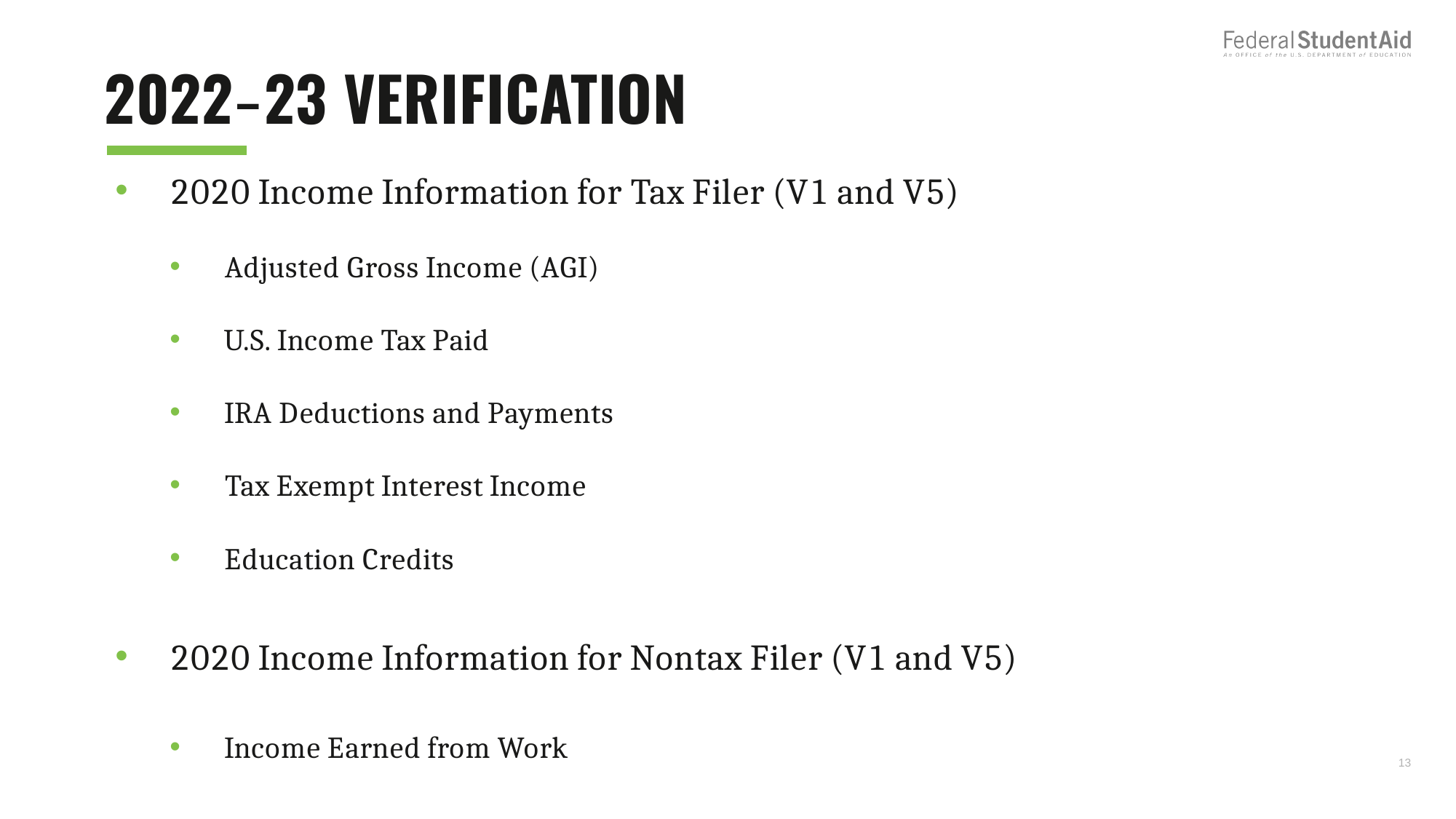

# 2022–23 Verification
2020 Income Information for Tax Filer (V1 and V5)

Adjusted Gross Income (AGI)

U.S. Income Tax Paid

IRA Deductions and Payments

Tax Exempt Interest Income

Education Credits

2020 Income Information for Nontax Filer (V1 and V5)

Income Earned from Work

13